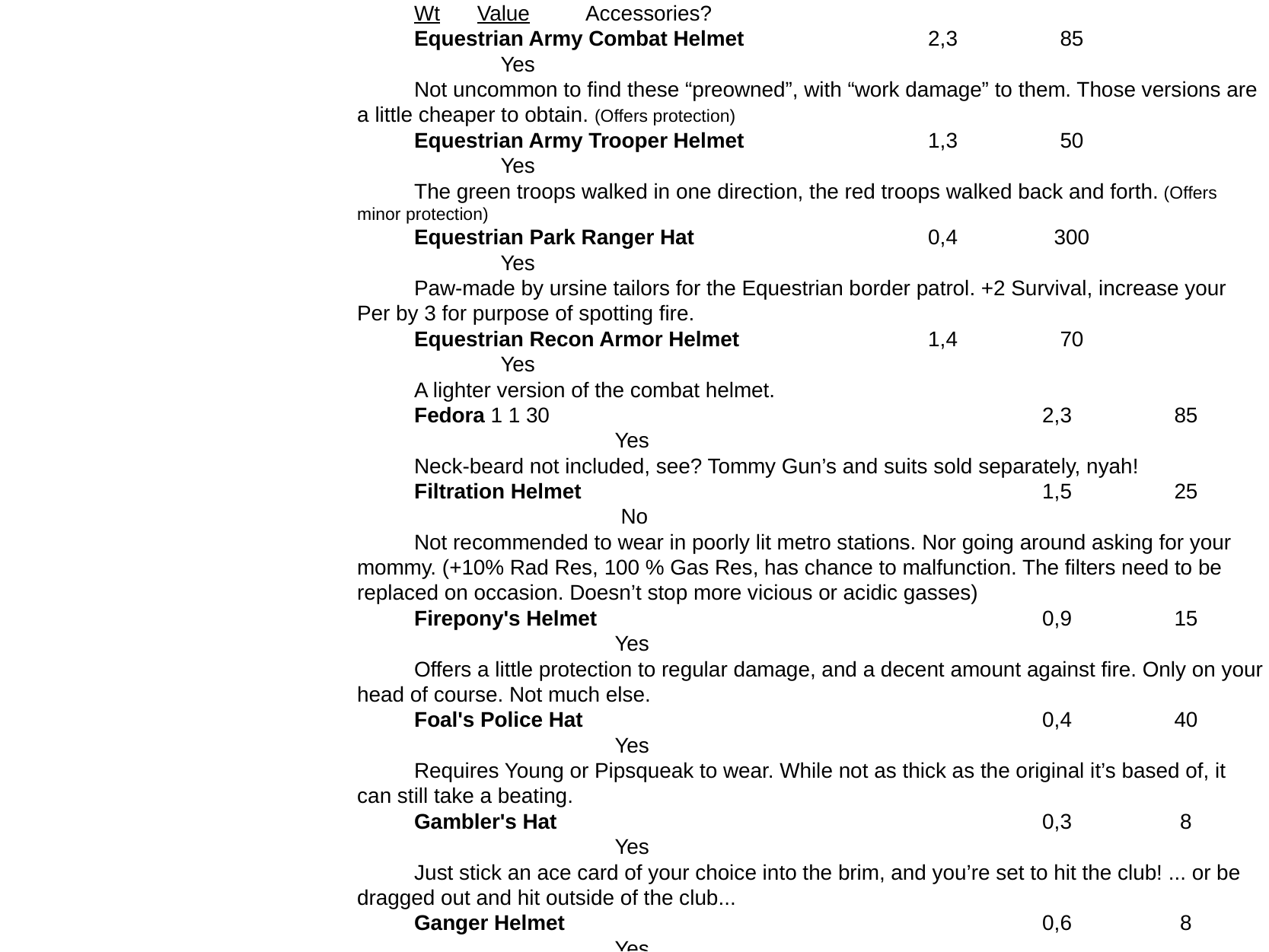

Wt  	 Value	Accessories?
Equestrian Army Combat Helmet 		2,3 	   85 		     Yes
Not uncommon to find these “preowned”, with “work damage” to them. Those versions are a little cheaper to obtain. (Offers protection)
Equestrian Army Trooper Helmet 		1,3 	   50 		     Yes
The green troops walked in one direction, the red troops walked back and forth. (Offers minor protection)
Equestrian Park Ranger Hat			0,4 	  300 		     Yes
Paw-made by ursine tailors for the Equestrian border patrol. +2 Survival, increase your Per by 3 for purpose of spotting fire.
Equestrian Recon Armor Helmet 		1,4 	   70 		     Yes
A lighter version of the combat helmet.
Fedora 1 1 30 					2,3 	   85 		     Yes
Neck-beard not included, see? Tommy Gun’s and suits sold separately, nyah!
Filtration Helmet					1,5 	   25 		      No
Not recommended to wear in poorly lit metro stations. Nor going around asking for your mommy. (+10% Rad Res, 100 % Gas Res, has chance to malfunction. The filters need to be replaced on occasion. Doesn’t stop more vicious or acidic gasses)
Firepony's Helmet 				0,9 	   15 		     Yes
Offers a little protection to regular damage, and a decent amount against fire. Only on your head of course. Not much else.
Foal's Police Hat					0,4 	   40 		     Yes
Requires Young or Pipsqueak to wear. While not as thick as the original it’s based of, it can still take a beating.
Gambler's Hat 					0,3 	    8 		     Yes
Just stick an ace card of your choice into the brim, and you’re set to hit the club! ... or be dragged out and hit outside of the club...
Ganger Helmet 					0,6 	    8 		     Yes
Makes you feel like part of a gang... oh wait.
Griffin Powered Helmet*			2,4 	 1000 	      No
Same defense as the armor, bar only +5% Radiation resistance. Contains: Gas Mask and Lamp.
Griffin High Reaches Powered Helmet*	2,5 	 1500 	      No
Same as the armor, bar only +5% Radiation resistance. Contains: Gas Mask, Low Light Optics.
Hip and Fly Hat					0,6	   42		     Yes
Probably one of the more swag hats you can find in the wastes. They even offer minor protection to your you! (Your favorite thing!)
Hood 						0,4 	    6 		     Yes
Like rappers and flaccid mare’s family jewel, you’ll be livin’ in da hood! (Or caught dead in it)
Leather Flight Helmet 				0,5 	   28 		     Yes
Aside from being aerodynamic, doesn’t actually offer much in terms of protection due to the thin leather.
Lunar Guard Combat Helmet		1,5 	 1000 	     Yes
Become a pony of the night! Low Light Optics, Optional Gas mask, and Royal Canterlot Voice Enchantment (Officer Models)
Lunar Guard Powered Helmet*		1,5	 2500 	      No
Ze goggles, zey do something! Grants +2 PER for perception purposes. Low Light Optics, Optional Gas mask.
Metal Helmet 					1,7 	  200 		     Yes
Works like a metal armor, bar on your head.